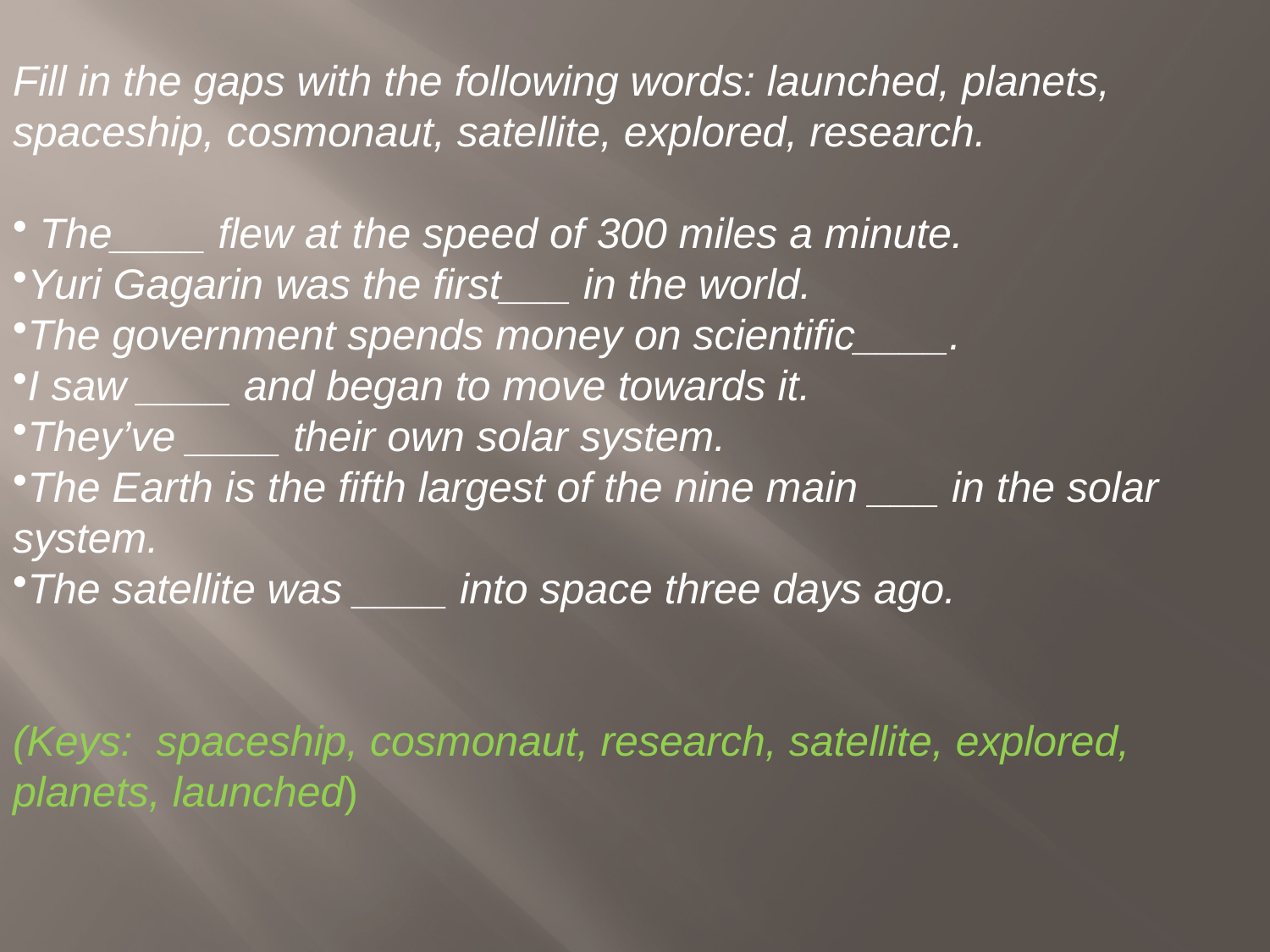

Fill in the gaps with the following words: launched, planets, spaceship, cosmonaut, satellite, explored, research.

 The____ flew at the speed of 300 miles a minute.
Yuri Gagarin was the first___ in the world.
The government spends money on scientific____.
I saw ____ and began to move towards it.
They’ve ____ their own solar system.
The Earth is the fifth largest of the nine main ___ in the solar system.
The satellite was ____ into space three days ago.

(Keys:  spaceship, cosmonaut, research, satellite, explored, planets, launched)